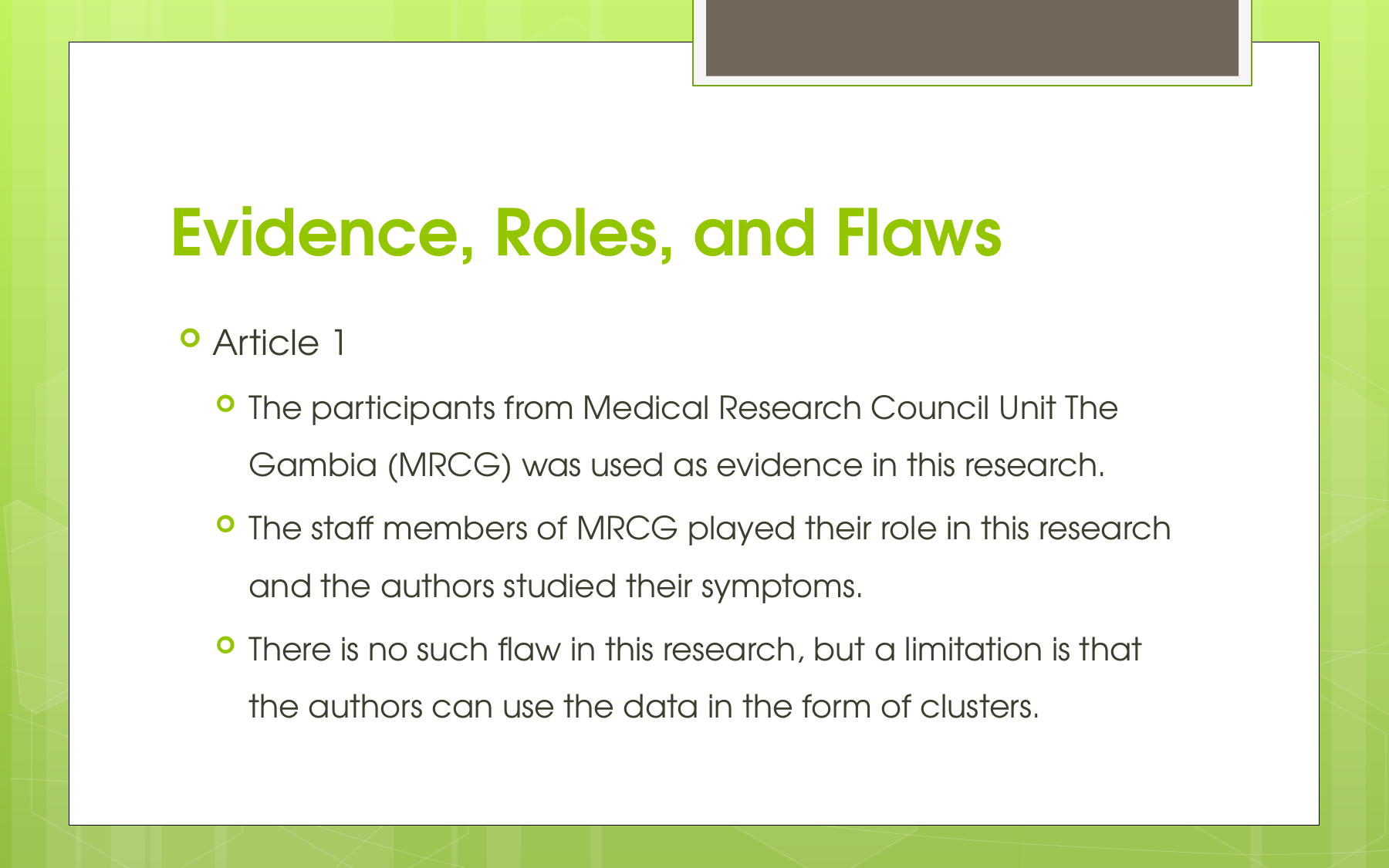

# Evidence, Roles, and Flaws
Article 1
The participants from Medical Research Council Unit The Gambia (MRCG) was used as evidence in this research.
The staff members of MRCG played their role in this research and the authors studied their symptoms.
There is no such flaw in this research, but a limitation is that the authors can use the data in the form of clusters.